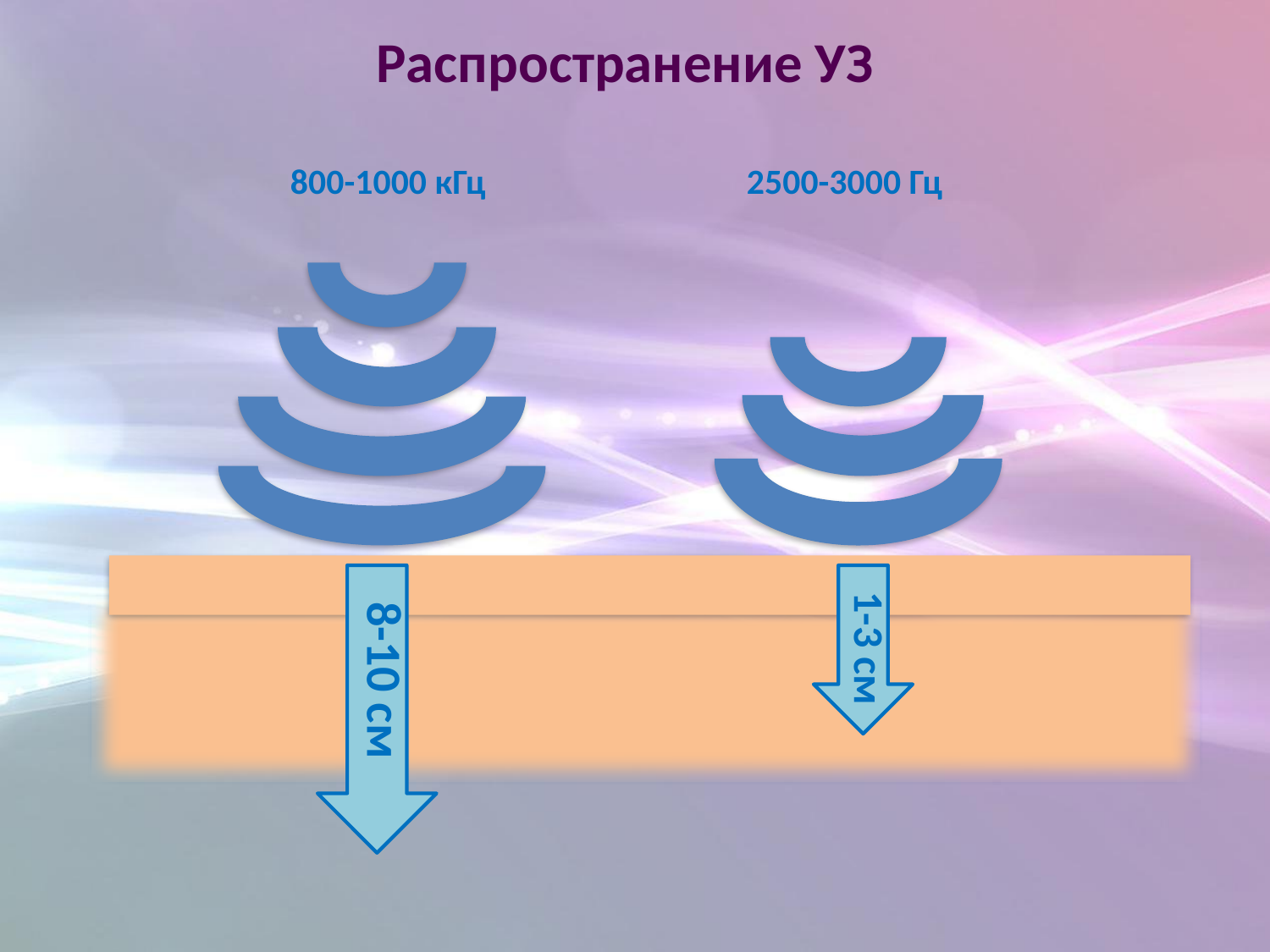

Распространение УЗ
800-1000 кГц
2500-3000 Гц

8-10 см

1-3 см